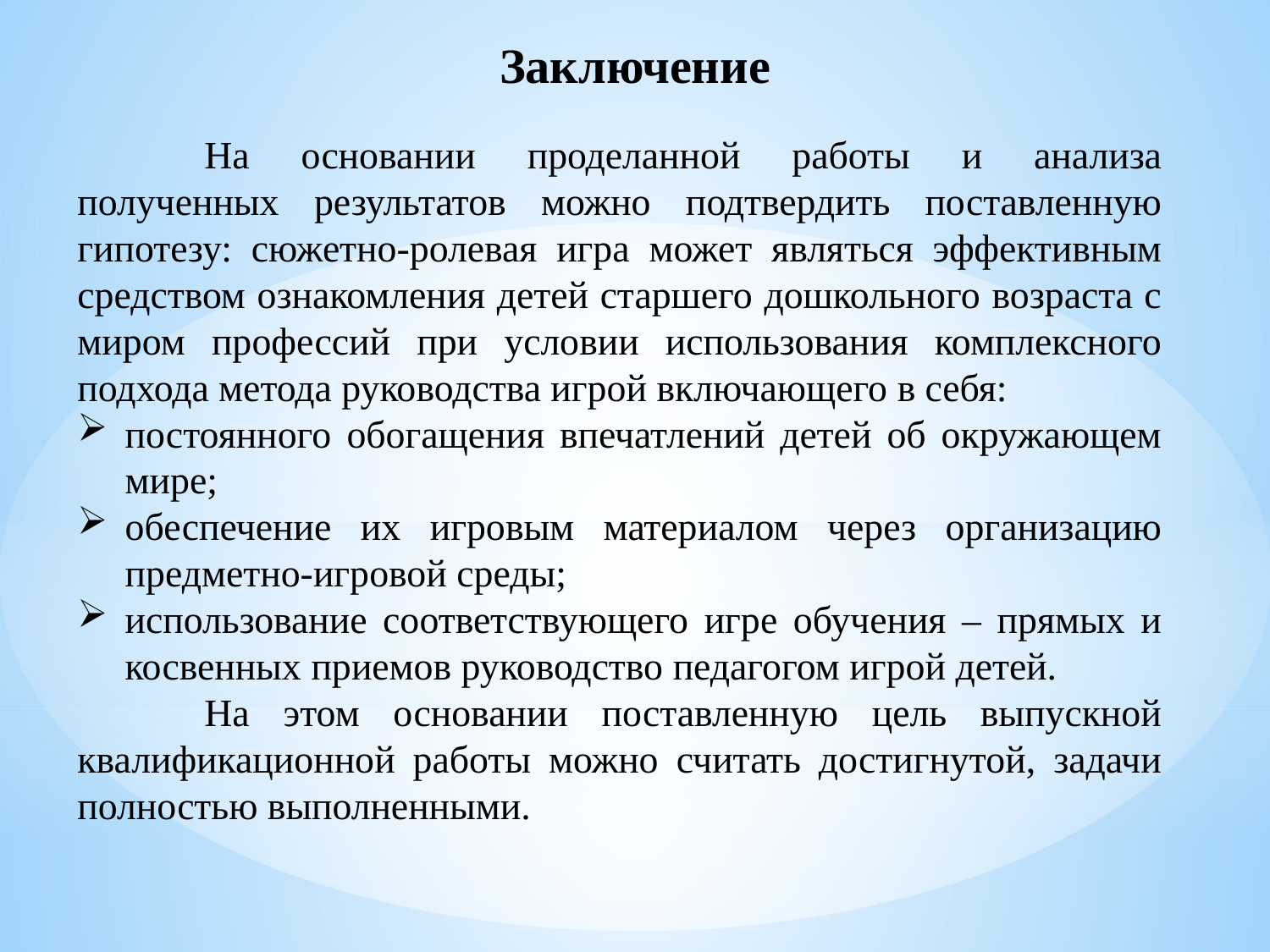

Заключение
	На основании проделанной работы и анализа полученных результатов можно подтвердить поставленную гипотезу: сюжетно-ролевая игра может являться эффективным средством ознакомления детей старшего дошкольного возраста с миром профессий при условии использования комплексного подхода метода руководства игрой включающего в себя:
постоянного обогащения впечатлений детей об окружающем мире;
обеспечение их игровым материалом через организацию предметно-игровой среды;
использование соответствующего игре обучения – прямых и косвенных приемов руководство педагогом игрой детей.
	На этом основании поставленную цель выпускной квалификационной работы можно считать достигнутой, задачи полностью выполненными.